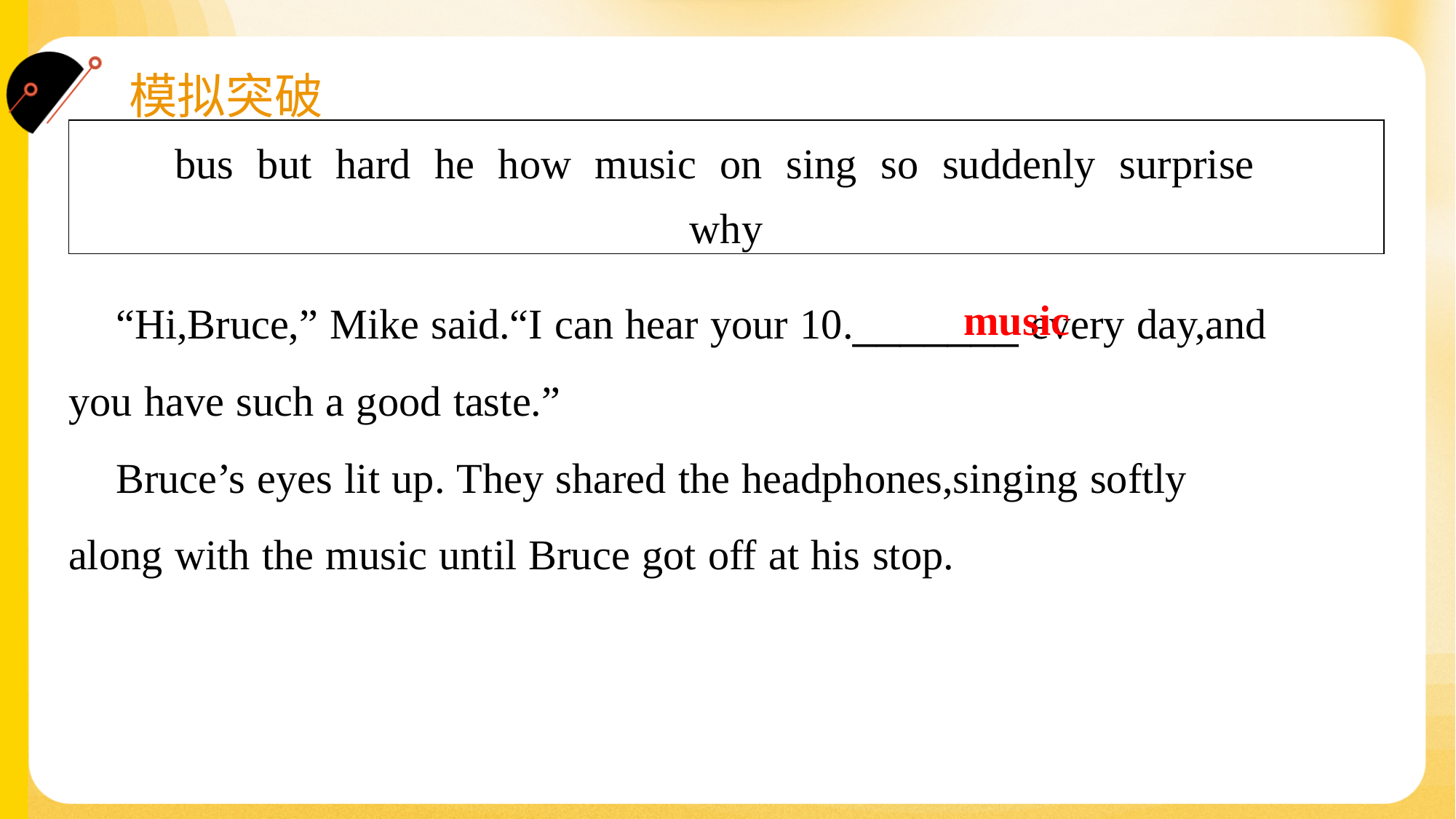

| bus but hard he how music on sing so suddenly surprise why |
| --- |
music
    “Hi,Bruce,” Mike said.“I can hear your 10._______ every day,and
you have such a good taste.”
    Bruce’s eyes lit up. They shared the headphones,singing softly
along with the music until Bruce got off at his stop.#1.1.7